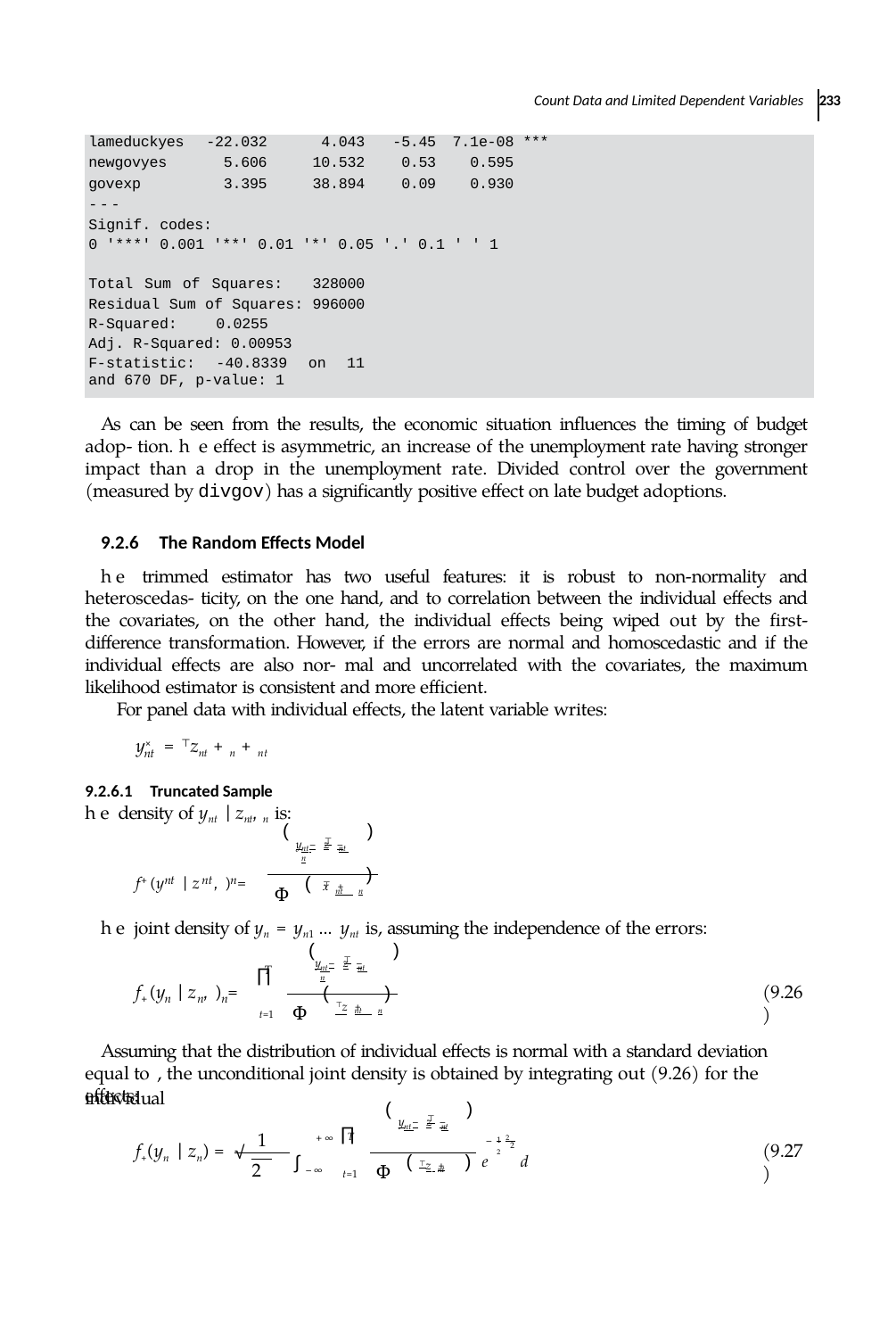

Count Data and Limited Dependent Variables  233

| lameduckyes | -22.032 | 4.043 | -5.45 | 7.1e-08 \*\*\* |
| --- | --- | --- | --- | --- |
| newgovyes | 5.606 | 10.532 | 0.53 | 0.595 |
| govexp | 3.395 | 38.894 | 0.09 | 0.930 |
| --- |  |  |  |  |
| Signif. codes: 0 '\*\*\*' 0.001 '\*\*' 0.01 '\*' 0.05 '.' 0.1 ' ' 1 Total Sum of Squares: 328000 Residual Sum of Squares: 996000 R-Squared: 0.0255 Adj. R-Squared: 0.00953 F-statistic: -40.8339 on 11 and 670 DF, p-value: 1 |  |  |  |  |
As can be seen from the results, the economic situation influences the timing of budget adop- tion. he effect is asymmetric, an increase of the unemployment rate having stronger impact than a drop in the unemployment rate. Divided control over the government (measured by divgov) has a signiﬁcantly positive effect on late budget adoptions.

9.2.6  The Random Effects Model
he trimmed estimator has two useful features: it is robust to non-normality and heteroscedas- ticity, on the one hand, and to correlation between the individual effects and the covariates, on the other hand, the individual effects being wiped out by the ﬁrst- difference transformation. However, if the errors are normal and homoscedastic and if the individual effects are also nor- mal and uncorrelated with the covariates, the maximum likelihood estimator is consistent and more eﬃcient.
For panel data with individual effects, the latent variable writes:
y× = ⊤znt + n + nt
nt
9.2.6.1  Truncated Sample
he density of ynt | znt, n is:
)
(
⊤
y – z –

nt 	nt   n

)
f (y  | z , ) =	(
+  nt	nt  n

 x +
⊤
 Φ
	nt  n

he joint density of yn = yn1 … ynt is, assuming the independence of the errors:
(	)
⊤
y – z –

nt 	nt   n
T
∏

(9.26)
f (y | z , ) =

)
(
+  n	n  n

⊤z +
t=1  Φ
  nt  n

Assuming that the distribution of individual effects is normal with a standard deviation equal to  , the unconditional joint density is obtained by integrating out (9.26) for the individual
effects:
(	)
⊤
y – z –

nt 	nt
∏
+∞  T
1
1 2
–

(9.27)
f+(yn | zn) =
2
(	) e	d
√
2

∫

⊤z +
2
t=1  Φ

–∞
nt